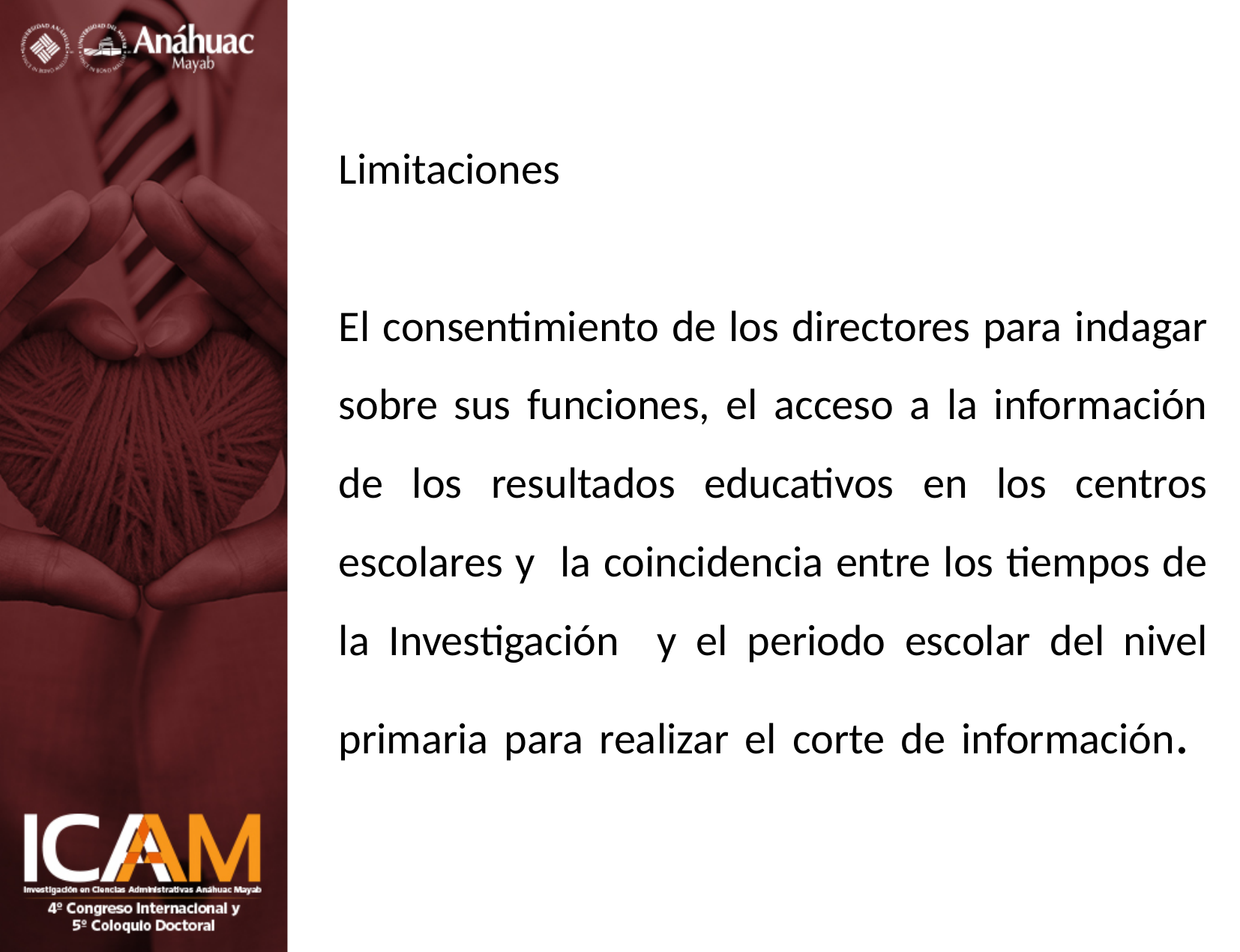

# Limitaciones El consentimiento de los directores para indagar sobre sus funciones, el acceso a la información de los resultados educativos en los centros escolares y  la coincidencia entre los tiempos de la Investigación  y el periodo escolar del nivel primaria para realizar el corte de información.